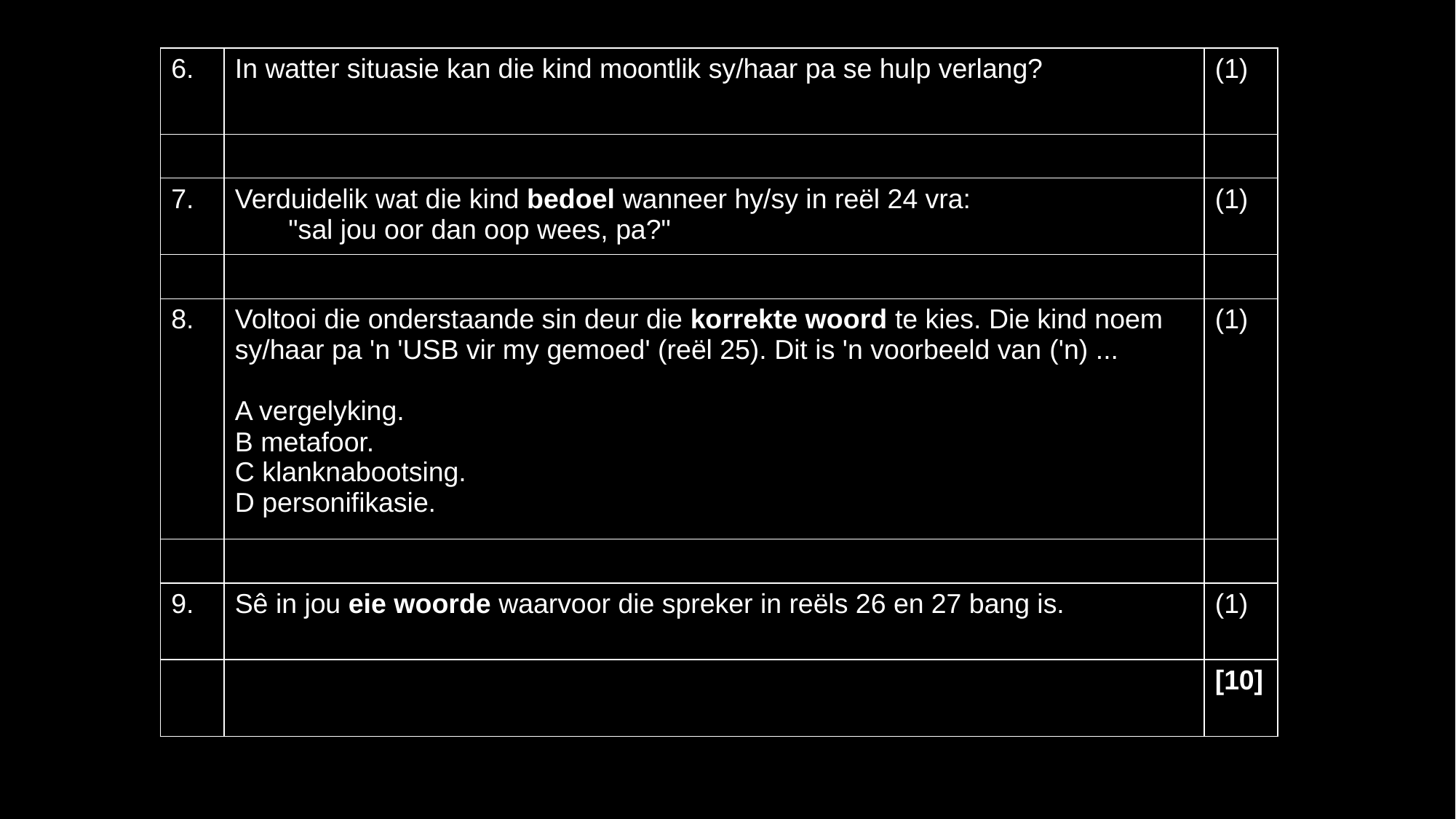

| 6. | In watter situasie kan die kind moontlik sy/haar pa se hulp verlang? | (1) |
| --- | --- | --- |
|  |  |  |
| 7. | Verduidelik wat die kind bedoel wanneer hy/sy in reël 24 vra: "sal jou oor dan oop wees, pa?" | (1) |
|  |  |  |
| 8. | Voltooi die onderstaande sin deur die korrekte woord te kies. Die kind noem sy/haar pa 'n 'USB vir my gemoed' (reël 25). Dit is 'n voorbeeld van ('n) ... A vergelyking. B metafoor. C klanknabootsing. D personifikasie. | (1) |
|  |  |  |
| 9. | Sê in jou eie woorde waarvoor die spreker in reëls 26 en 27 bang is. | (1) |
|  |  | [10] |